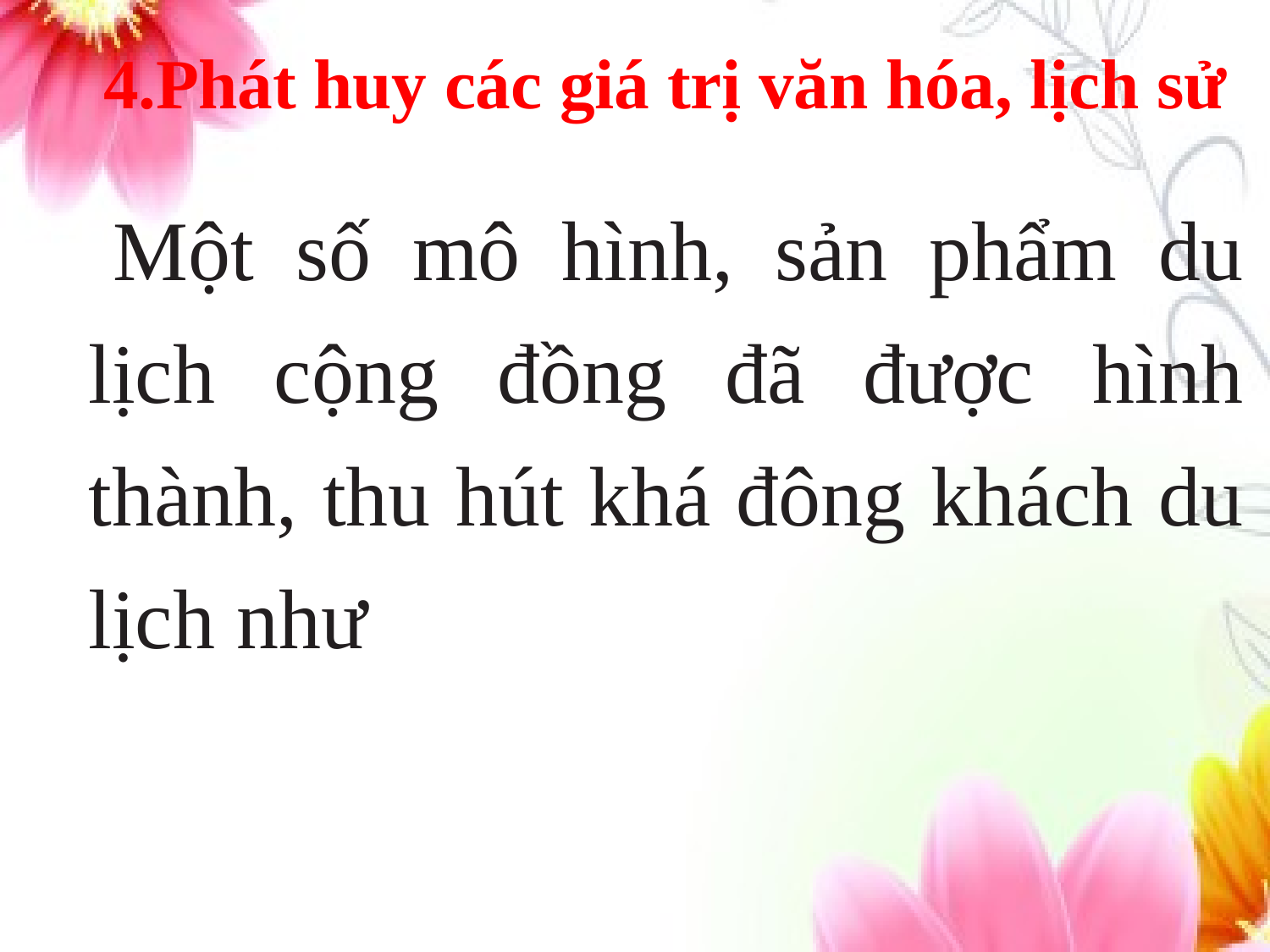

4.Phát huy các giá trị văn hóa, lịch sử
Một số mô hình, sản phẩm du lịch cộng đồng đã được hình thành, thu hút khá đông khách du lịch như